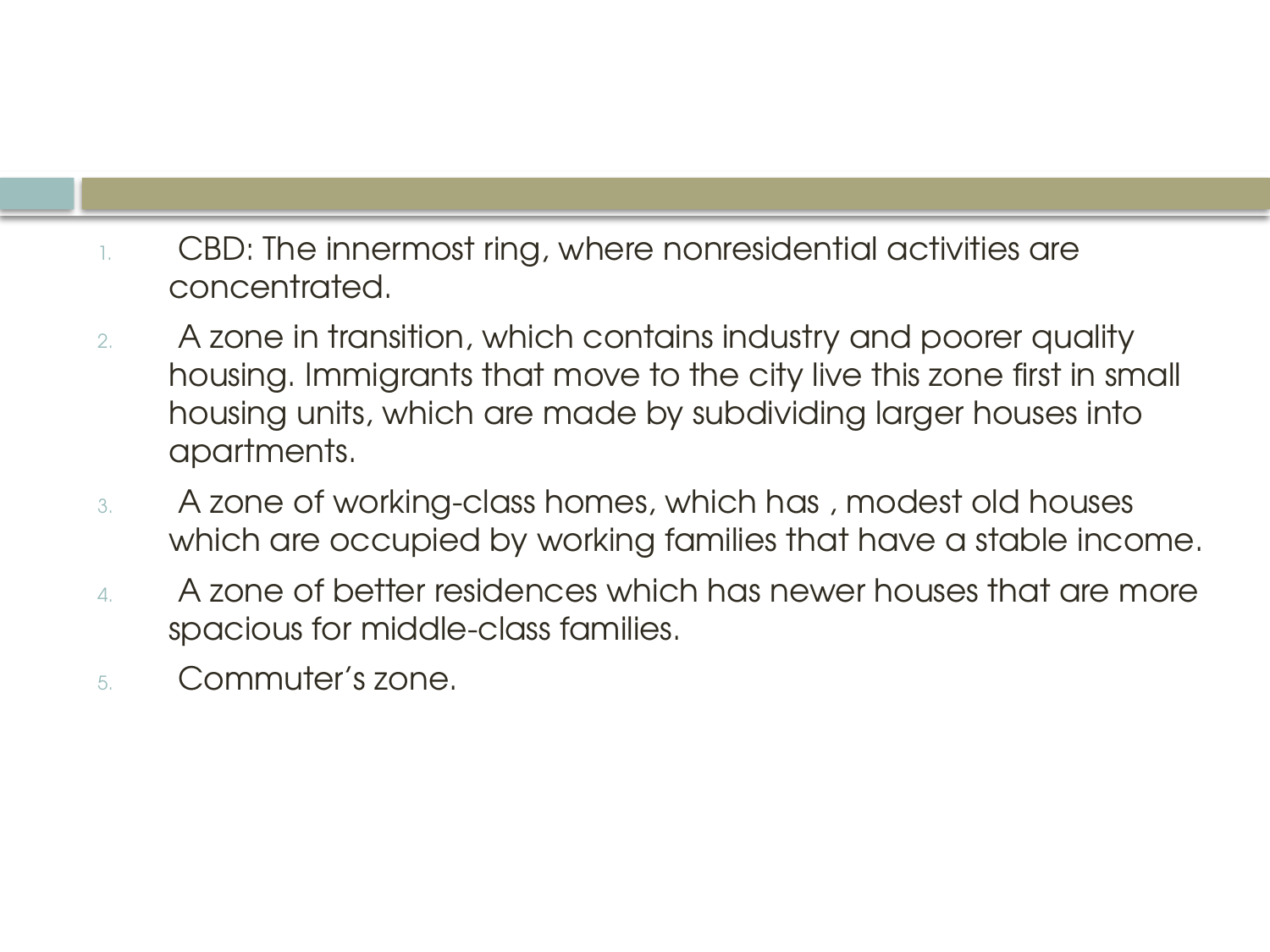

#
 CBD: The innermost ring, where nonresidential activities are concentrated.
 A zone in transition, which contains industry and poorer quality housing. Immigrants that move to the city live this zone first in small housing units, which are made by subdividing larger houses into apartments.
 A zone of working-class homes, which has , modest old houses which are occupied by working families that have a stable income.
 A zone of better residences which has newer houses that are more spacious for middle-class families.
 Commuter’s zone.